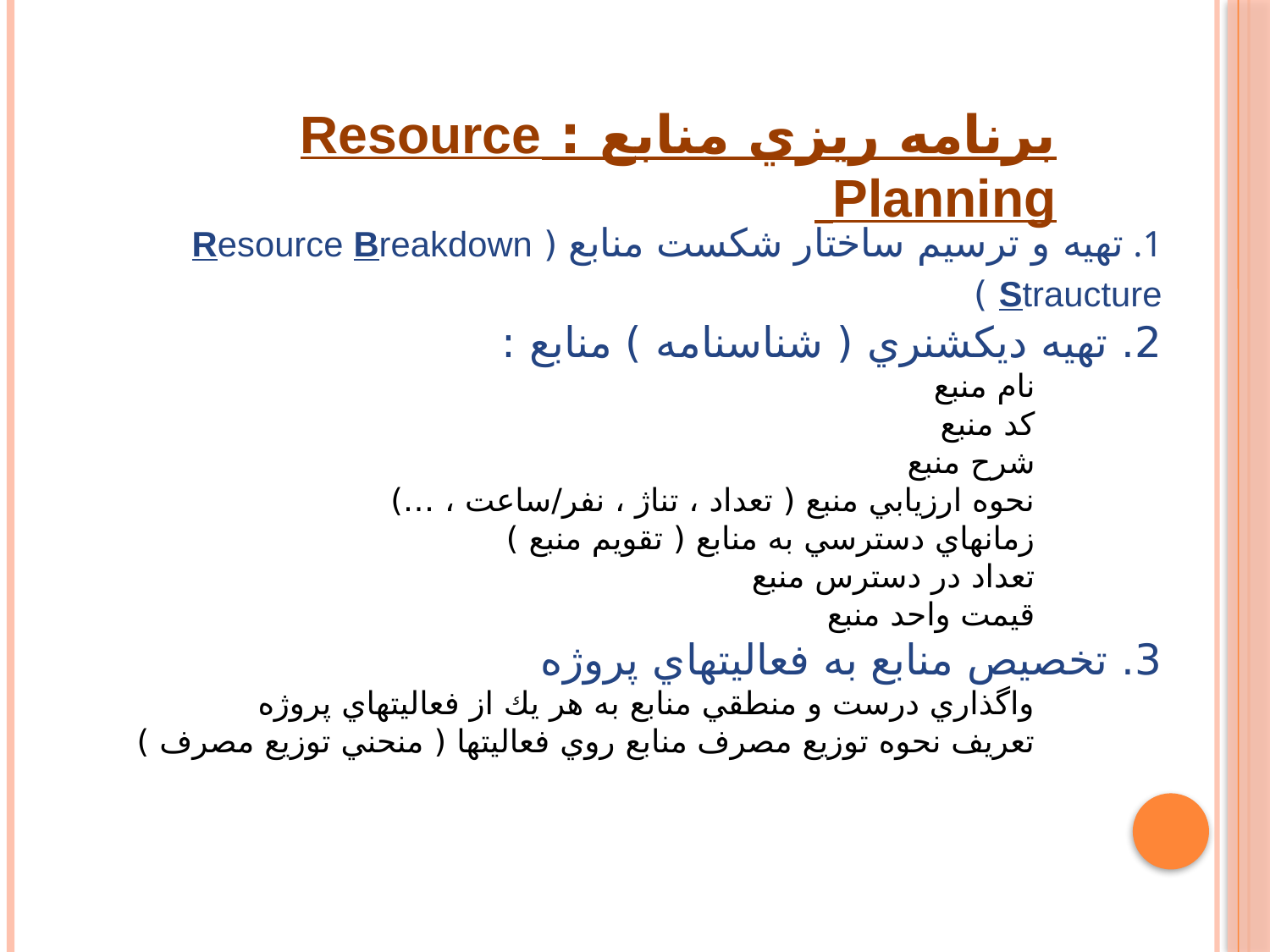

برنامه ريزي منابع : Resource Planning
1. تهيه و ترسيم ساختار شكست منابع ( Resource Breakdown Straucture )
2. تهيه ديكشنري ( شناسنامه ) منابع :
نام منبع
كد منبع
شرح منبع
نحوه ارزيابي منبع ( تعداد ، تناژ ، نفر/ساعت ، …)
زمانهاي دسترسي به منابع ( تقويم منبع )
تعداد در دسترس منبع
قيمت واحد منبع
3. تخصيص منابع به فعاليتهاي پروژه
واگذاري درست و منطقي منابع به هر يك از فعاليتهاي پروژه
تعريف نحوه توزيع مصرف منابع روي فعاليتها ( منحني توزيع مصرف )